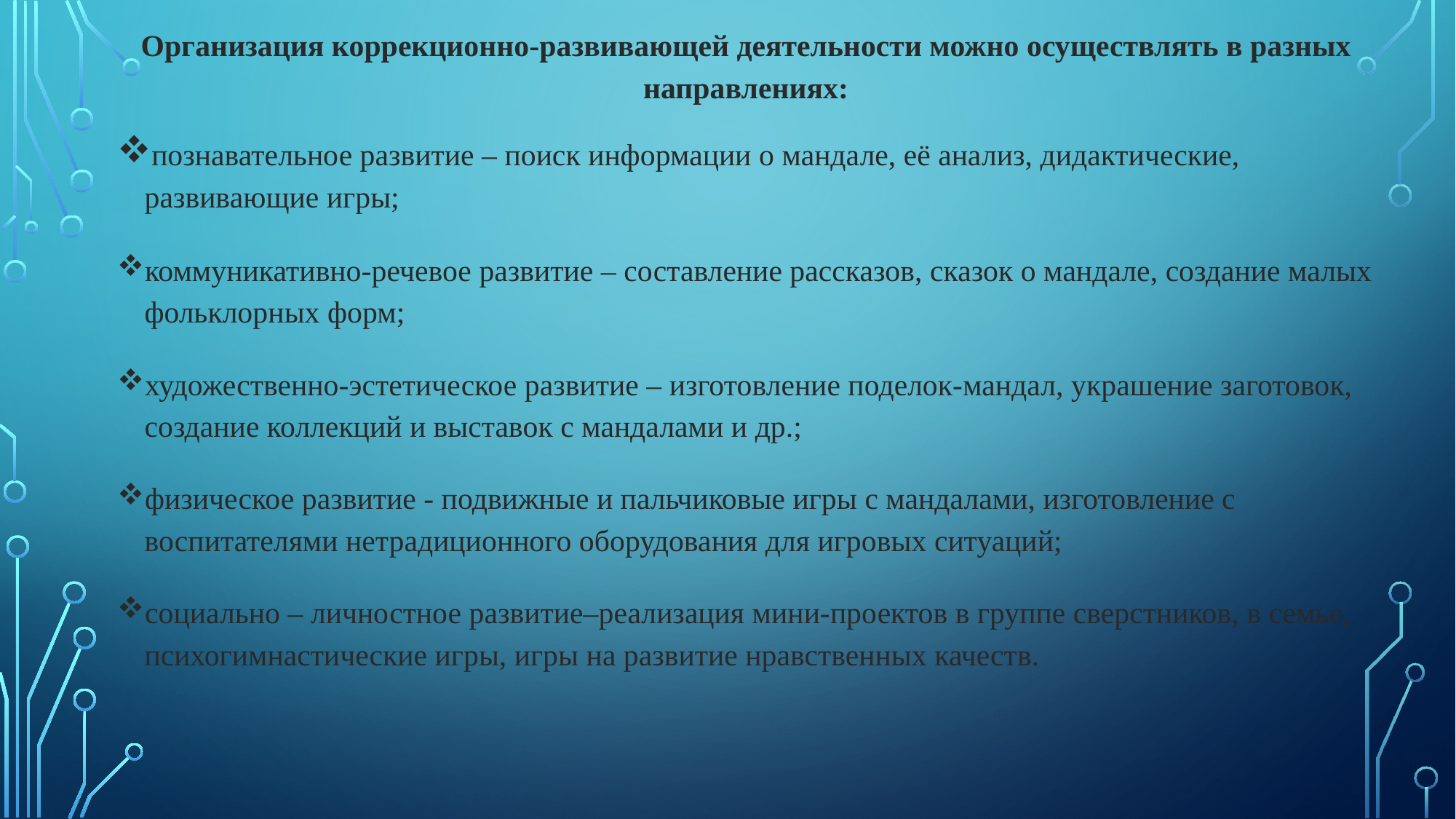

Организация коррекционно-развивающей деятельности можно осуществлять в разных направлениях:
познавательное развитие – поиск информации о мандале, её анализ, дидактические, развивающие игры;
коммуникативно-речевое развитие – составление рассказов, сказок о мандале, создание малых фольклорных форм;
художественно-эстетическое развитие – изготовление поделок-мандал, украшение заготовок, создание коллекций и выставок с мандалами и др.;
физическое развитие - подвижные и пальчиковые игры с мандалами, изготовление с воспитателями нетрадиционного оборудования для игровых ситуаций;
социально – личностное развитие–реализация мини-проектов в группе сверстников, в семье, психогимнастические игры, игры на развитие нравственных качеств.